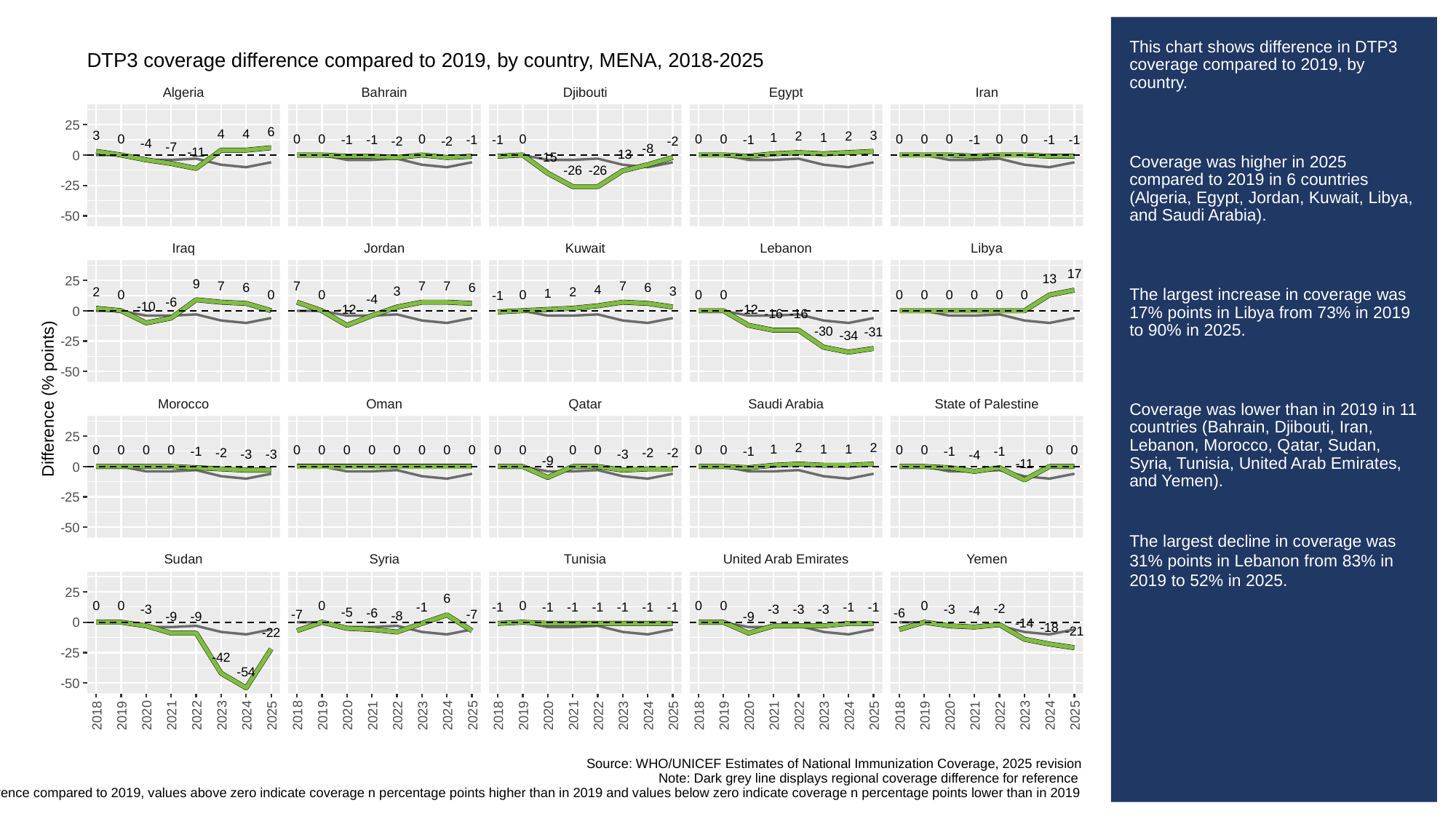

# This chart shows difference in DTP3 coverage compared to 2019, by country.

Coverage was higher in 2025 compared to 2019 in 6 countries (Algeria, Egypt, Jordan, Kuwait, Libya, and Saudi Arabia).

The largest increase in coverage was 17% points in Libya from 73% in 2019 to 90% in 2025.

Coverage was lower than in 2019 in 11 countries (Bahrain, Djibouti, Iran, Lebanon, Morocco, Qatar, Sudan, Syria, Tunisia, United Arab Emirates, and Yemen).

The largest decline in coverage was 31% points in Lebanon from 83% in 2019 to 52% in 2025.

DTP3 coverage difference compared to 2019, by country, MENA, 2018-2025
Algeria
Bahrain
Djibouti
Egypt
Iran

25

6
4
4
3
3
2
2
1
1
0
0
0
0
0
0
0
0
0
0
0
0
-1
-1
-1
-1
-1
-1
-1
-1
-2
-2
-2
-4

-7
-8
-11

-13
0

-15

-26
-26

-25

-50

Iraq
Jordan
Kuwait
Lebanon
Libya

17
13
25
9

7
7
7
7
7
6
6
6
4
3
3
2
2
1
0
0
0
0
0
0
0
0
0
0
0
0

-1
-4

-6

-10

-12
-12
0
-16
-16

-30

-31
-34
-25

-50

Difference (% points)
Morocco
Oman
Qatar
Saudi Arabia
State of Palestine

25

2
2
1
1
1
0
0
0
0
0
0
0
0
0
0
0
0
0
0
0
0
0
0
0
0
0
0
-1
-1
-1
-1
-2
-2
-2
-3
-3
-3
-4

-9
-11
0

-25

-50

Sudan
Syria
Tunisia
United Arab Emirates
Yemen

25

6
0
0
0
0
0
0
0
-1
-1
-1
-1
-1
-1
-1
-1
-1
-1
-2
-3
-3
-3
-3
-3
-4
-5

-6
-6
-7
-7
-8
-9
-9
-9

0
-14

-18
-21
-22

-25
-42

-54

-50

2018
2019
2020
2021
2022
2023
2024
2025
2018
2019
2020
2021
2022
2023
2024
2025
2018
2019
2020
2021
2022
2023
2024
2025
2018
2019
2020
2021
2022
2023
2024
2025
2018
2019
2020
2021
2022
2023
2024
2025
Source: WHO/UNICEF Estimates of National Immunization Coverage, 2025 revision
Note: Dark grey line displays regional coverage difference for reference
When looking at coverage difference compared to 2019, values above zero indicate coverage n percentage points higher than in 2019 and values below zero indicate coverage n percentage points lower than in 2019